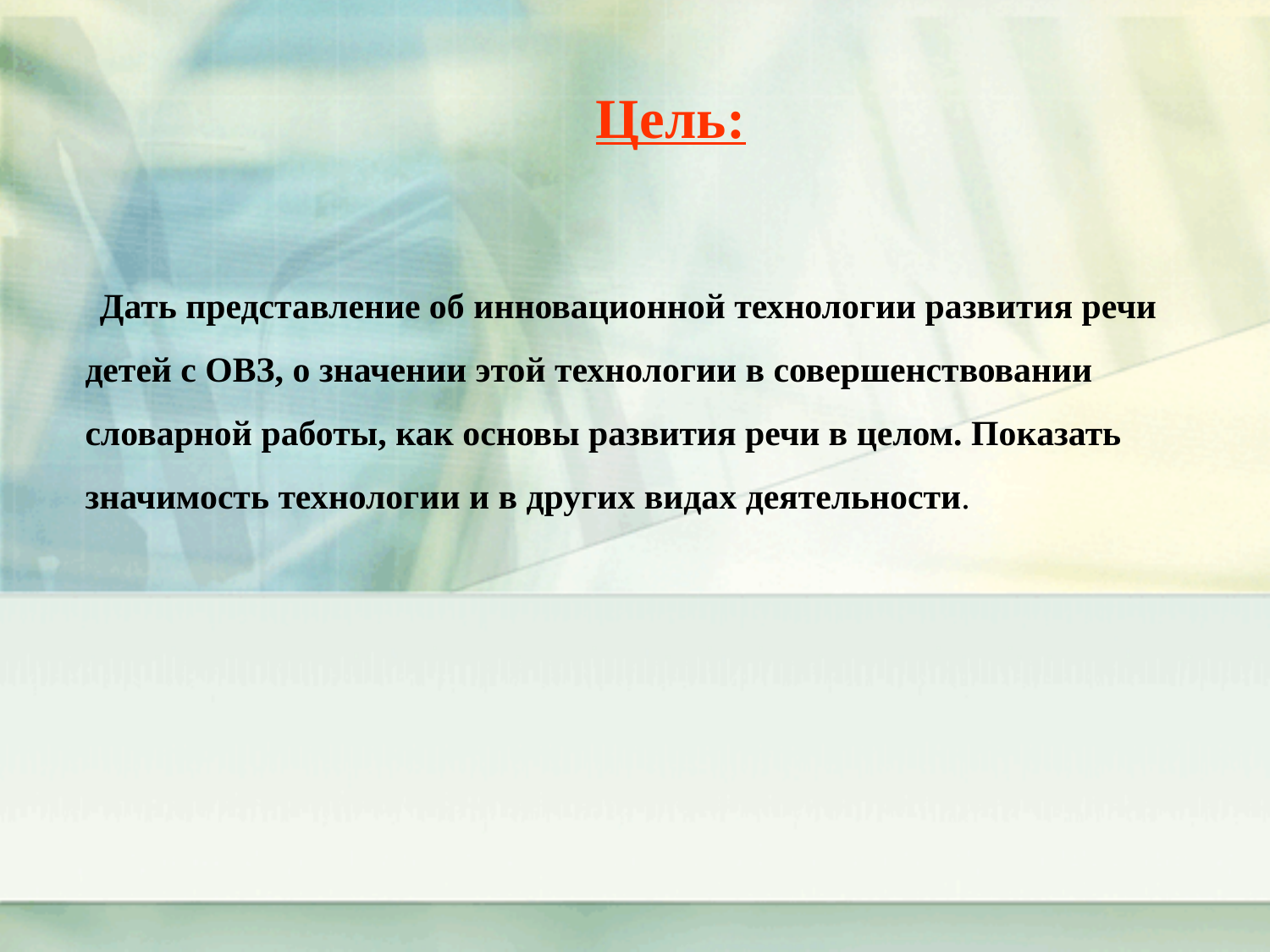

# Цель:
       Дать представление об инновационной технологии развития речи детей с ОВЗ, о значении этой технологии в совершенствовании словарной работы, как основы развития речи в целом. Показать значимость технологии и в других видах деятельности.